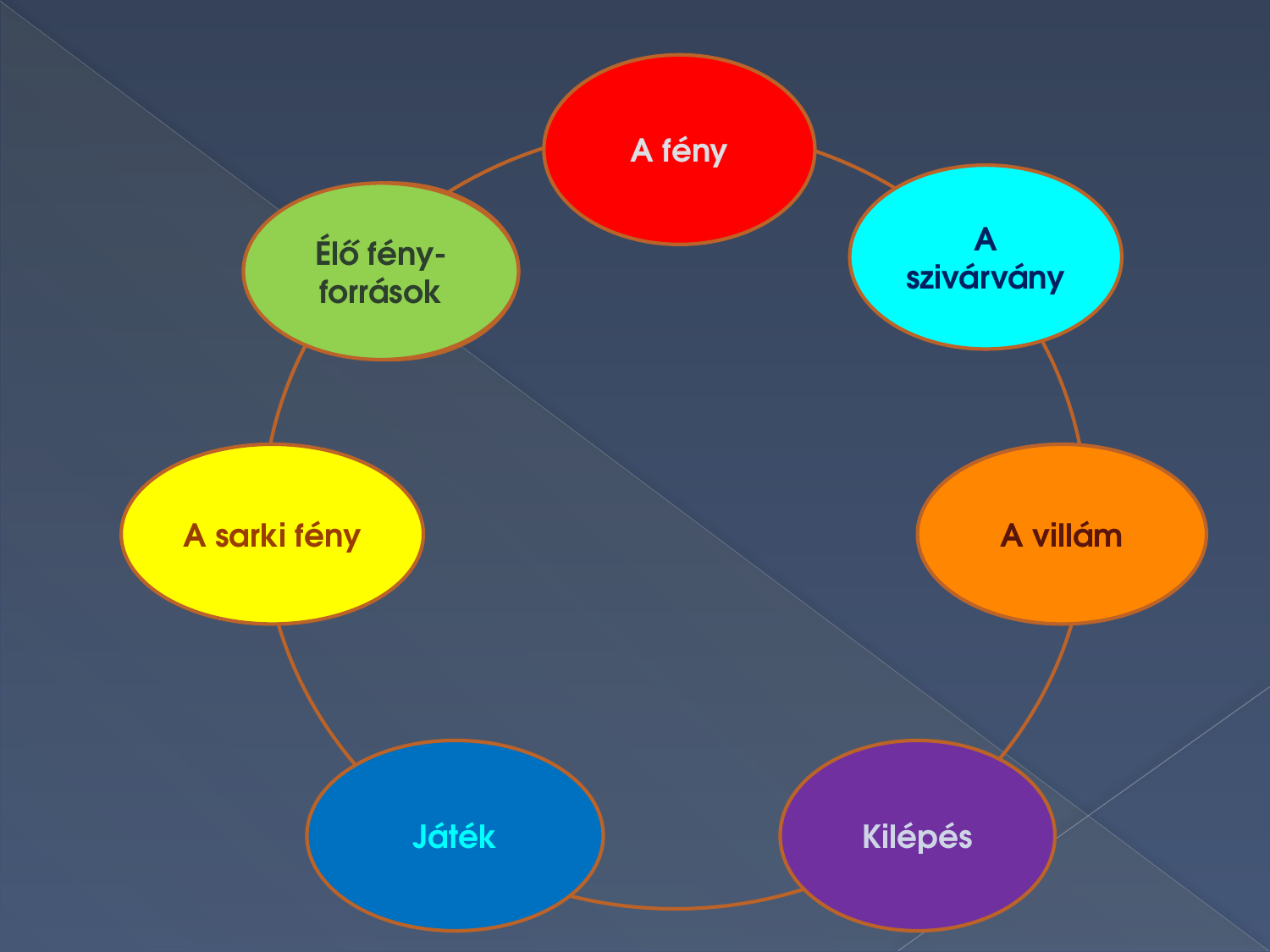

A fény

A szivárvány
Élő fény-források
Élő fényfor-rások
A sarki fény
A villám
Játék
Kilépés